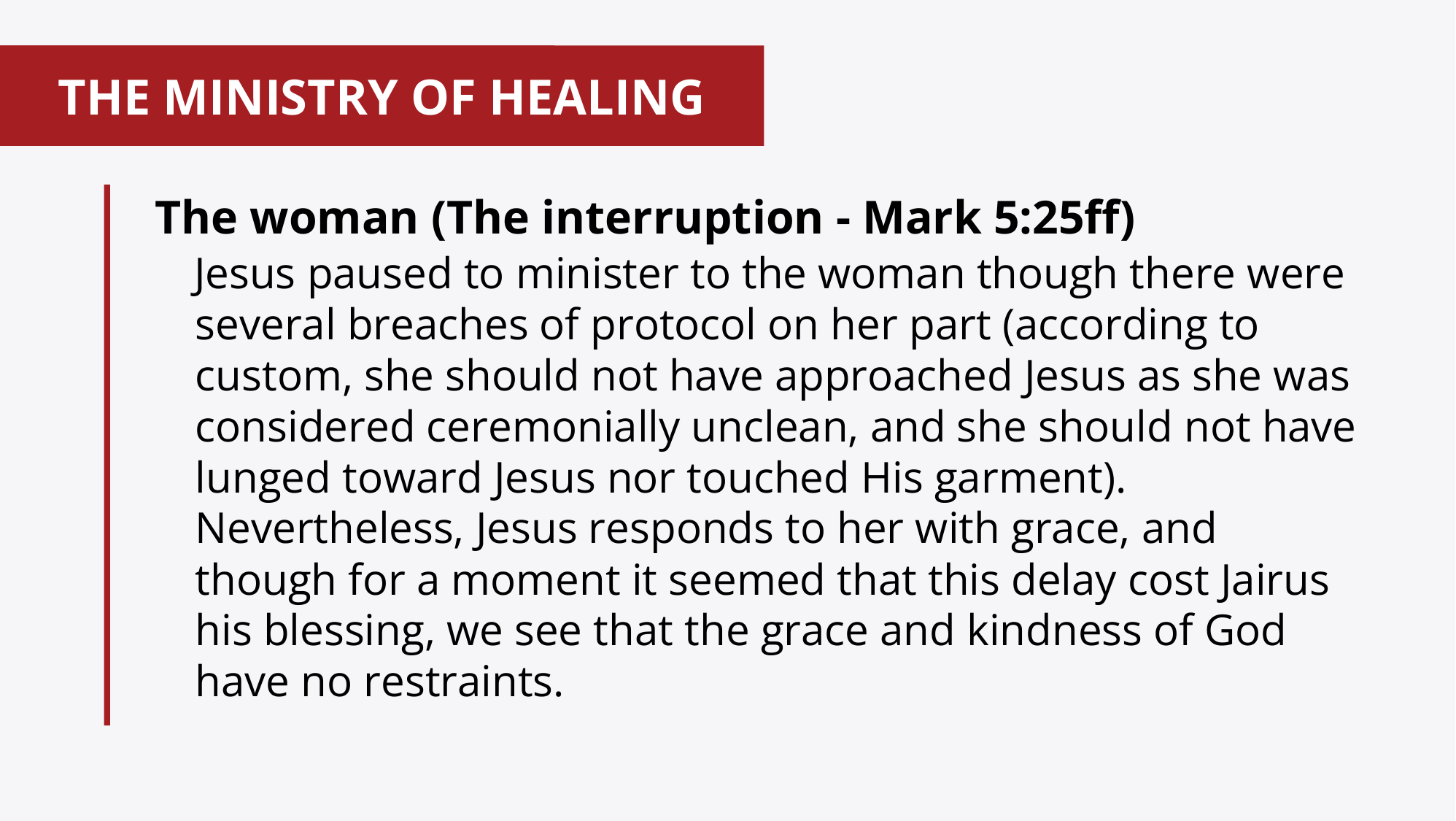

# THE MINISTRY OF HEALING
The woman (The interruption - Mark 5:25ff)

 Jesus paused to minister to the woman though there were several breaches of protocol on her part (according to custom, she should not have approached Jesus as she was considered ceremonially unclean, and she should not have lunged toward Jesus nor touched His garment). Nevertheless, Jesus responds to her with grace, and though for a moment it seemed that this delay cost Jairus his blessing, we see that the grace and kindness of God have no restraints.